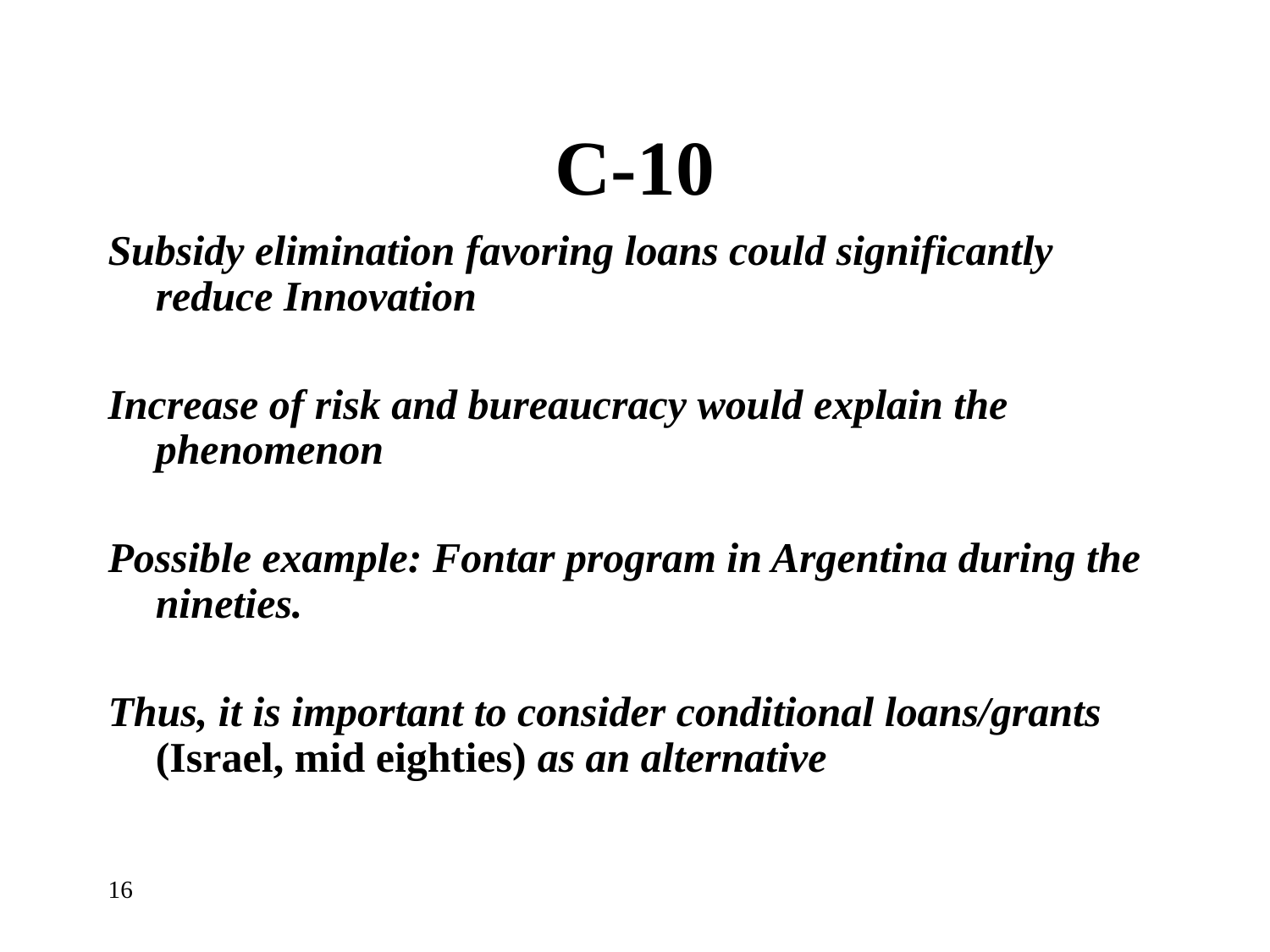

# C-10
Subsidy elimination favoring loans could significantly reduce Innovation

Increase of risk and bureaucracy would explain the phenomenon

Possible example: Fontar program in Argentina during the nineties.

Thus, it is important to consider conditional loans/grants (Israel, mid eighties) as an alternative
16